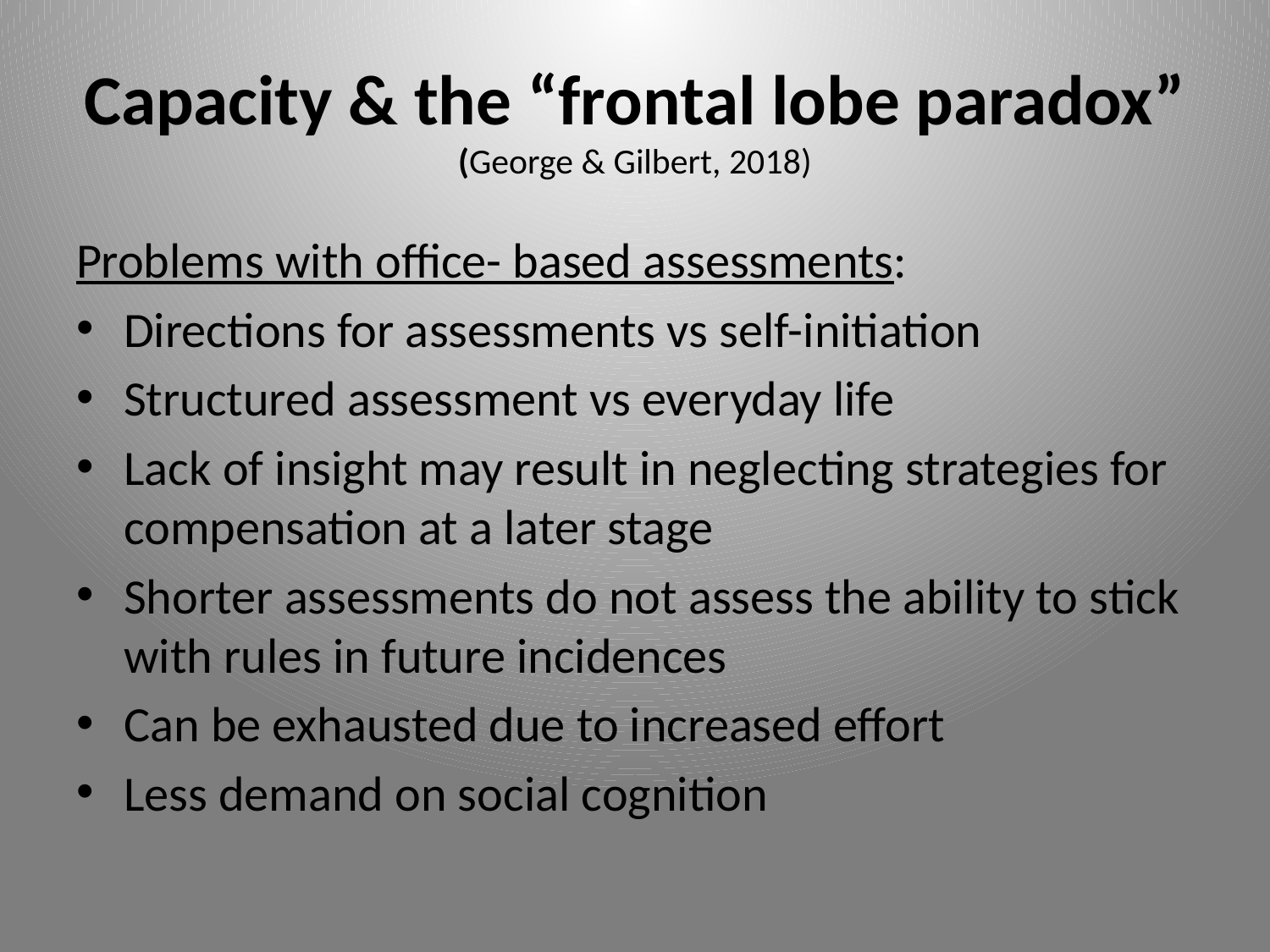

# Capacity & the “frontal lobe paradox” (George & Gilbert, 2018)
Problems with office- based assessments:
Directions for assessments vs self-initiation
Structured assessment vs everyday life
Lack of insight may result in neglecting strategies for compensation at a later stage
Shorter assessments do not assess the ability to stick with rules in future incidences
Can be exhausted due to increased effort
Less demand on social cognition